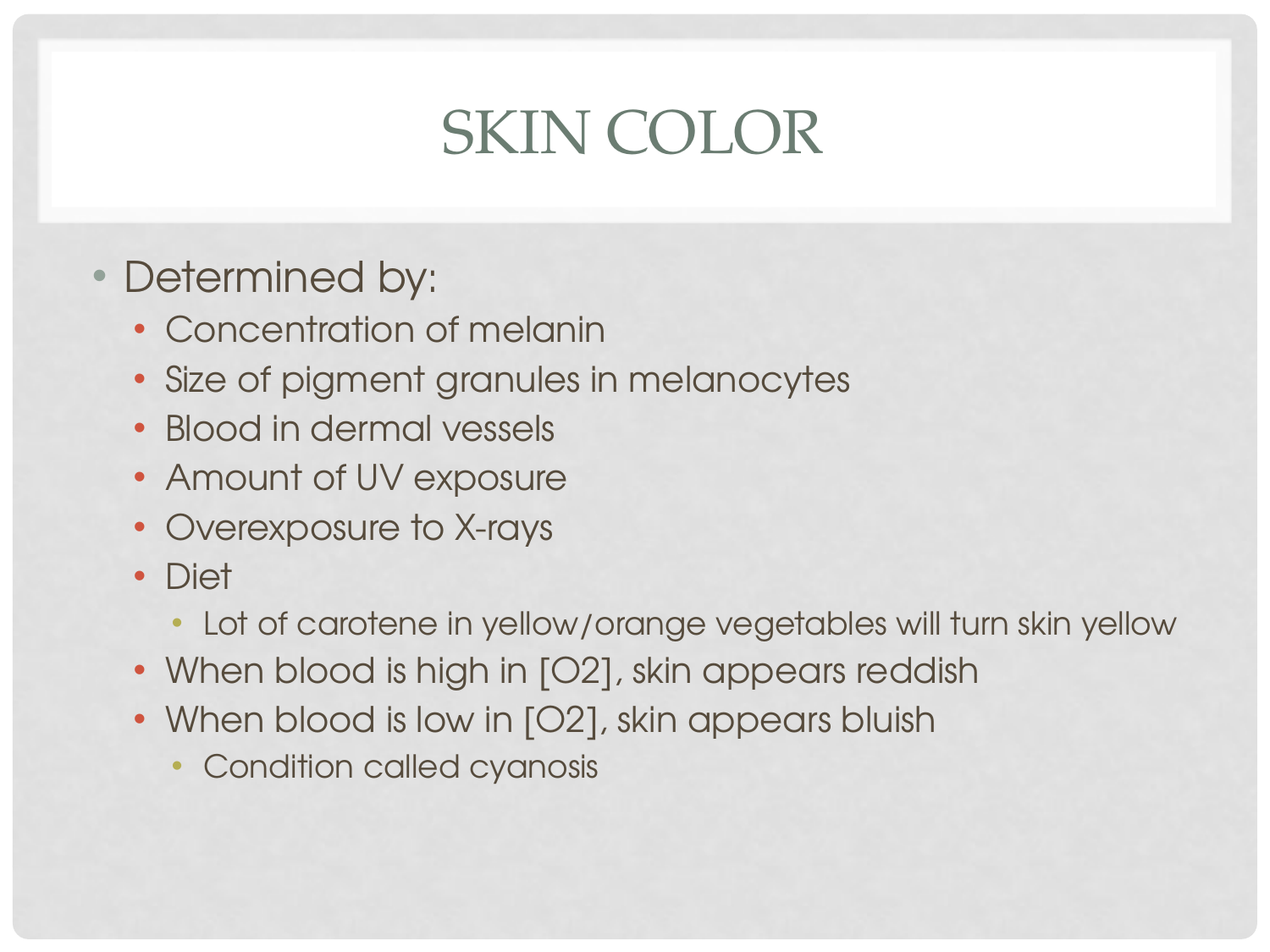

# Skin Color
Determined by:
Concentration of melanin
Size of pigment granules in melanocytes
Blood in dermal vessels
Amount of UV exposure
Overexposure to X-rays
Diet
Lot of carotene in yellow/orange vegetables will turn skin yellow
When blood is high in [O2], skin appears reddish
When blood is low in [O2], skin appears bluish
Condition called cyanosis